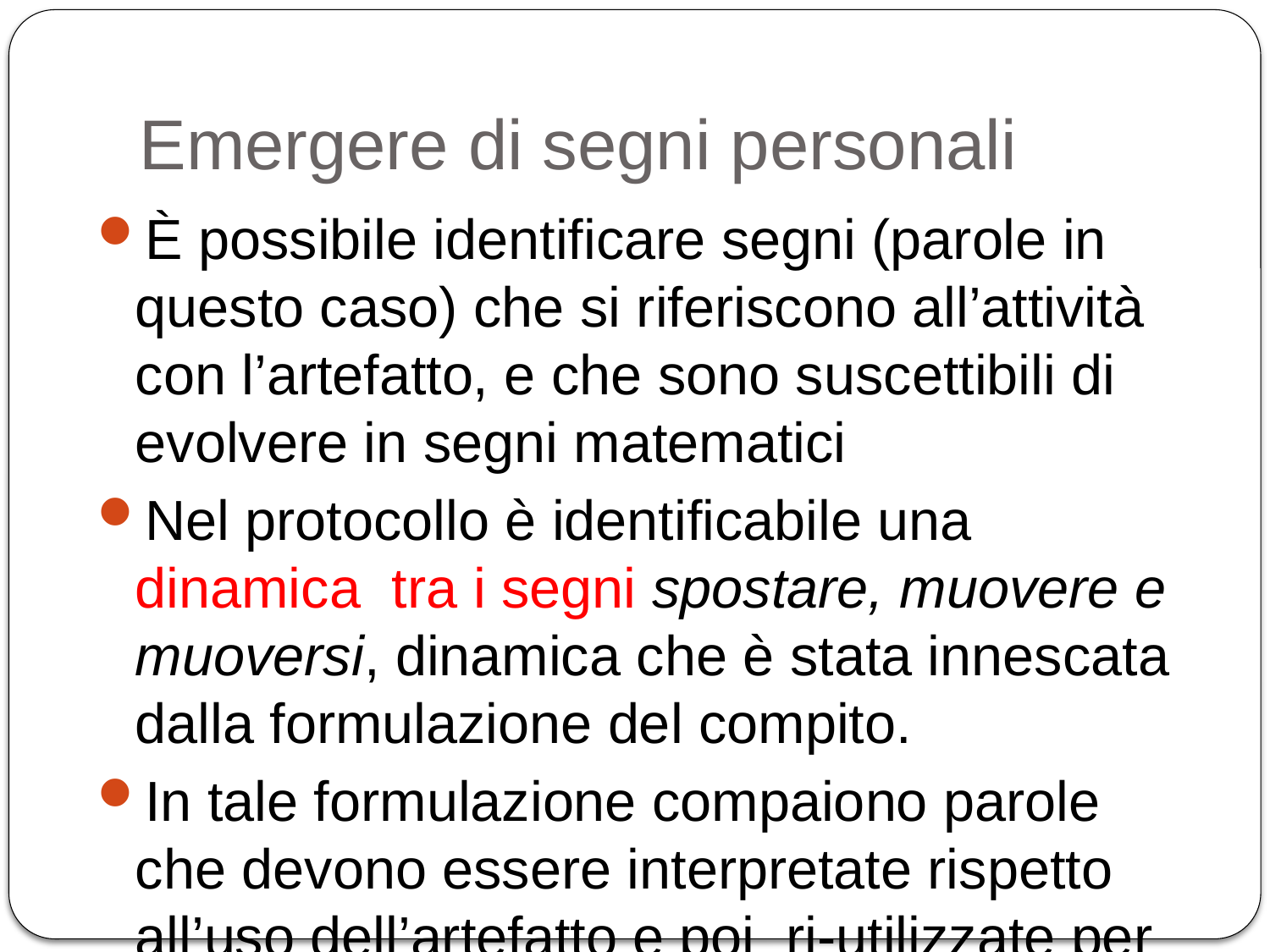

# Emergere di segni personali
È possibile identificare segni (parole in questo caso) che si riferiscono all’attività con l’artefatto, e che sono suscettibili di evolvere in segni matematici
Nel protocollo è identificabile una dinamica  tra i segni spostare, muovere e muoversi, dinamica che è stata innescata dalla formulazione del compito.
In tale formulazione compaiono parole che devono essere interpretate rispetto all’uso dell’artefatto e poi  ri-utilizzate per descrivere cosa si osserva.